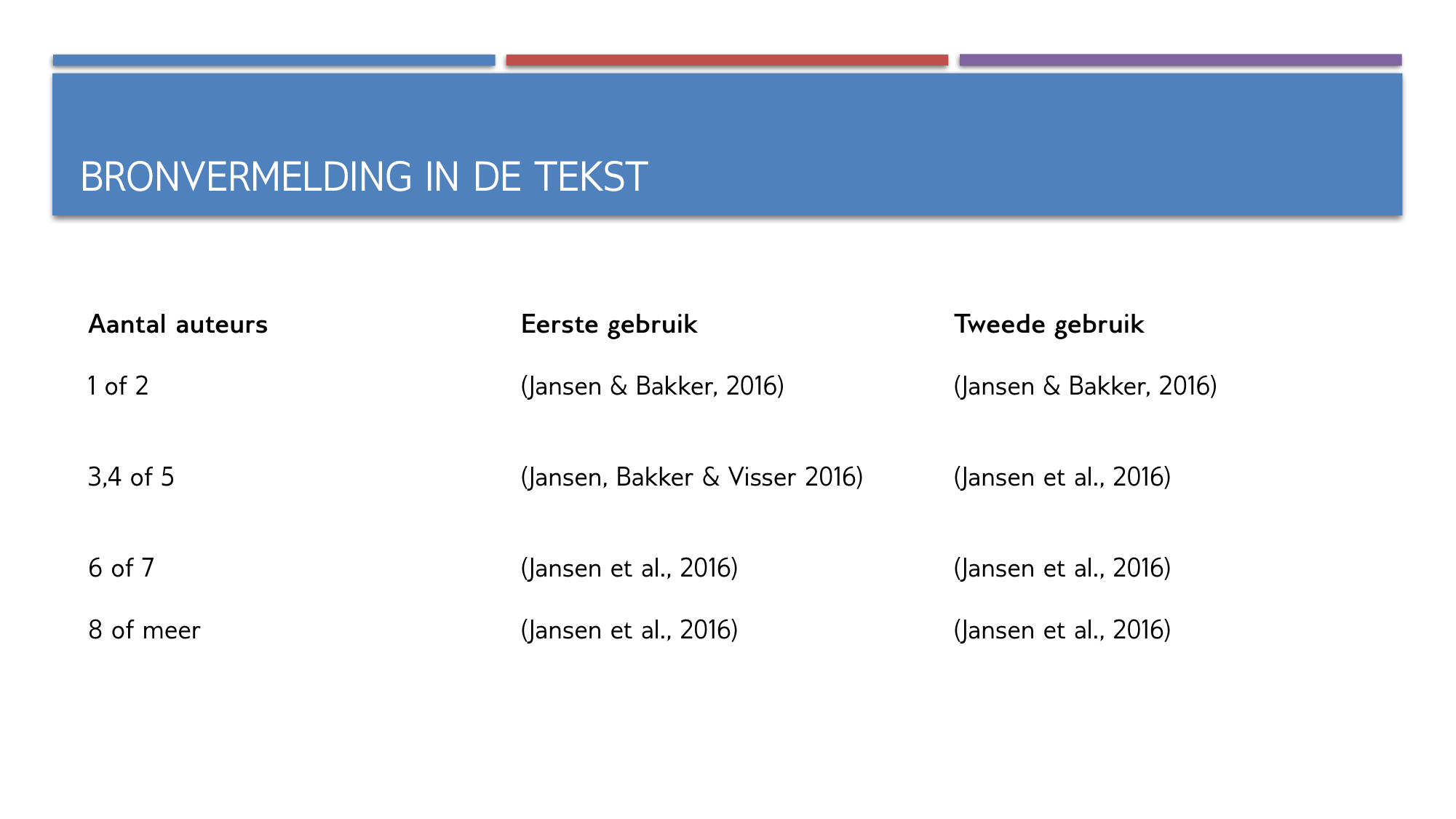

# Bronvermelding in de tekst
| Aantal auteurs | Eerste gebruik | Tweede gebruik |
| --- | --- | --- |
| 1 of 2 | (Jansen & Bakker, 2016) | (Jansen & Bakker, 2016) |
| 3,4 of 5 | (Jansen, Bakker & Visser 2016) | (Jansen et al., 2016) |
| 6 of 7 | (Jansen et al., 2016) | (Jansen et al., 2016) |
| 8 of meer | (Jansen et al., 2016) | (Jansen et al., 2016) |